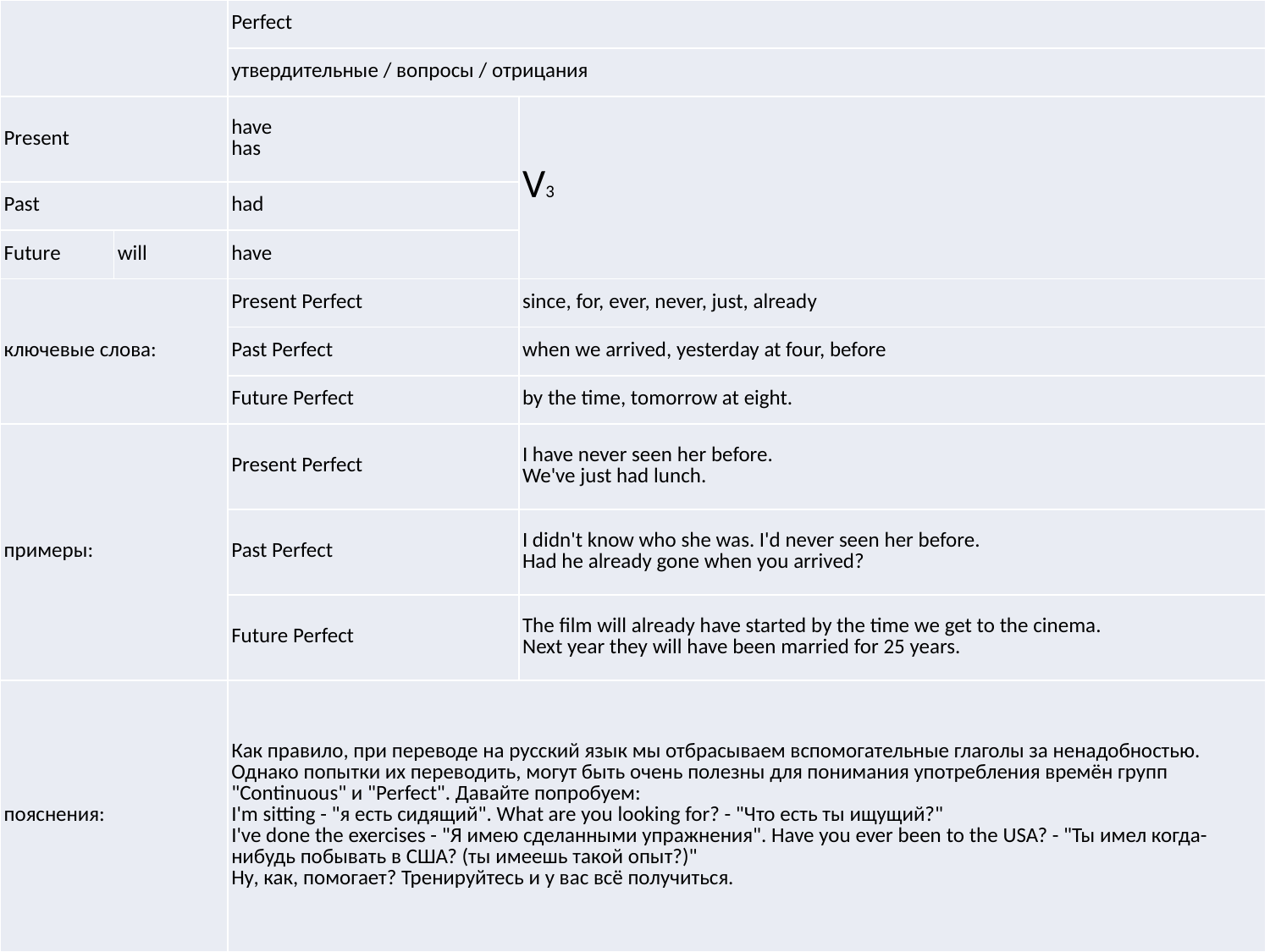

|  |  | Perfect |  |
| --- | --- | --- | --- |
|  |  | утвердительные / вопросы / отрицания |  |
| Present |  | have has | V3 |
| Past |  | had |  |
| Future | will | have |  |
| ключевые слова: |  | Present Perfect | since, for, ever, never, just, already |
|  |  | Past Perfect | when we arrived, yesterday at four, before |
|  |  | Future Perfect | by the time, tomorrow at eight. |
| примеры: |  | Present Perfect | I have never seen her before. We've just had lunch. |
|  |  | Past Perfect | I didn't know who she was. I'd never seen her before. Had he already gone when you arrived? |
|  |  | Future Perfect | The film will already have started by the time we get to the cinema. Next year they will have been married for 25 years. |
| пояснения: |  | Как правило, при переводе на русский язык мы отбрасываем вспомогательные глаголы за ненадобностью. Однако попытки их переводить, могут быть очень полезны для понимания употребления времён групп "Continuous" и "Perfect". Давайте попробуем: I'm sitting - "я есть сидящий". What are you looking for? - "Что есть ты ищущий?" I've done the exercises - "Я имею сделанными упражнения". Have you ever been to the USA? - "Ты имел когда-нибудь побывать в США? (ты имеешь такой опыт?)" Ну, как, помогает? Тренируйтесь и у вас всё получиться. |  |
#